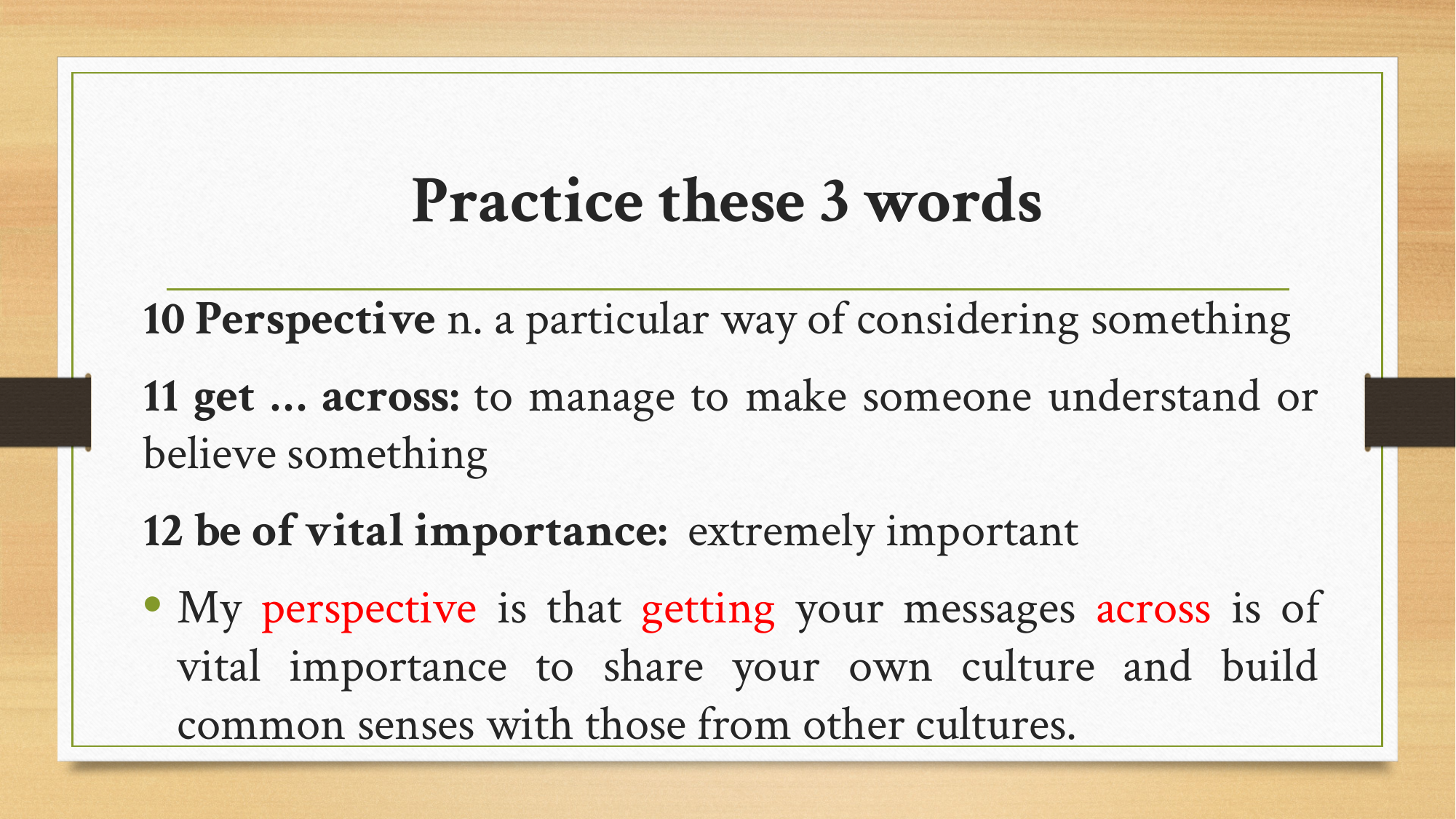

# Practice these 3 words
10 Perspective n. a particular way of considering something
11 get … across: to manage to make someone understand or believe something
12 be of vital importance:  extremely important
My perspective is that getting your messages across is of vital importance to share your own culture and build common senses with those from other cultures.